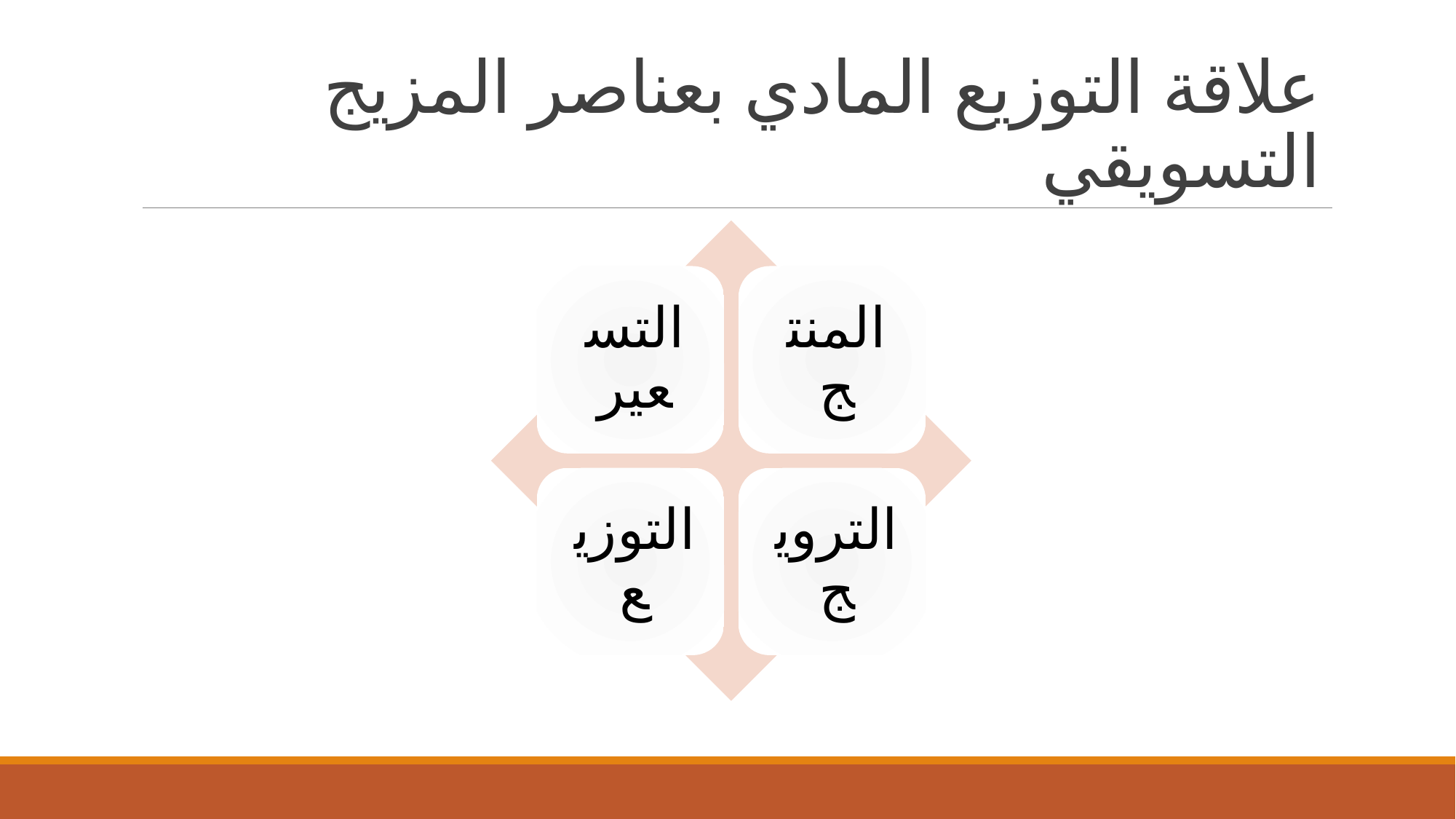

# علاقة التوزيع المادي بعناصر المزيج التسويقي
التسعير
المنتج
التوزيع
الترويج